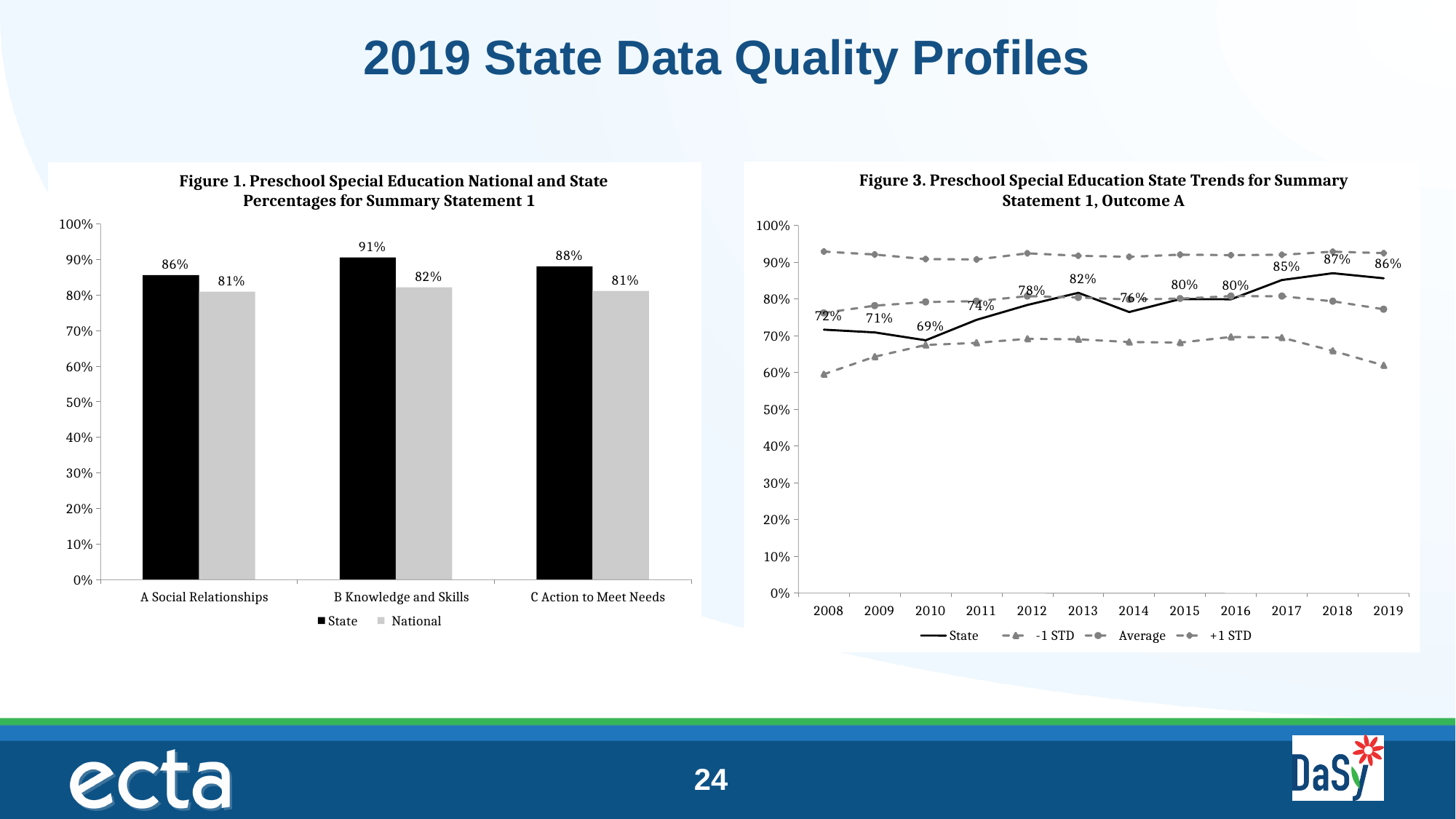

# 2019 State Data Quality Profiles

Figure 3. Preschool Special Education State Trends for Summary
Statement 1, Outcome A
100%

87%

90%

86%

85%
82%

80%
80%
78%
76%
80%

74%

72%

71%

69%
70%

60%

50%
40%
30%
20%
10%
0%

2008
2009
2010
2011
2012
2013
2014
2015
2016
2017
2018
2019
State
-1 STD
Average
+1 STD

Figure 1. Preschool Special Education National and State
Percentages for Summary Statement 1
100%

91%
88%
90%
86%

82%
81%
81%
80%

70%
60%
50%
40%
30%
20%
10%
0%

A Social Relationships
B Knowledge and Skills
C Action to Meet Needs
State
National

24